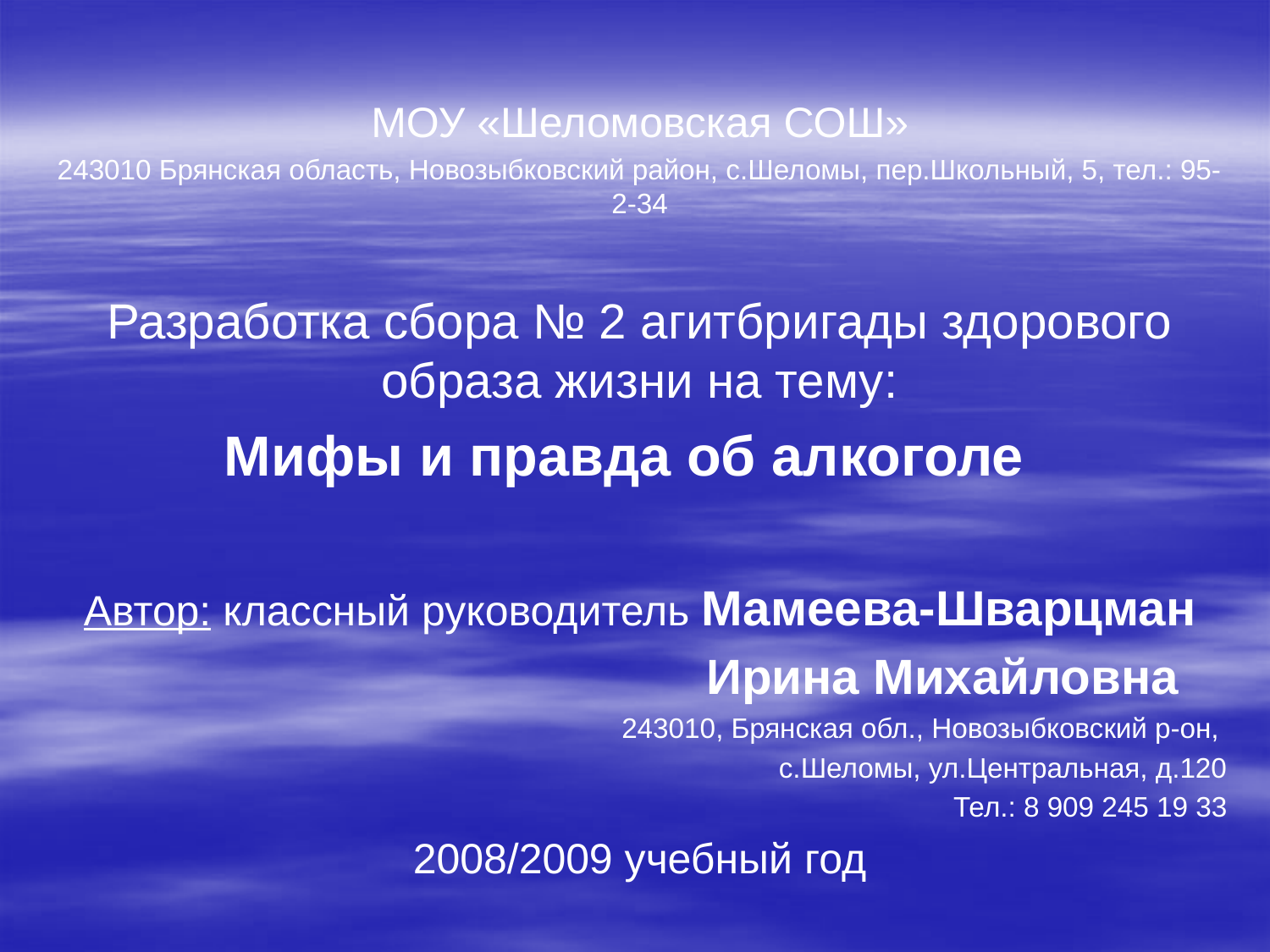

МОУ «Шеломовская СОШ»
243010 Брянская область, Новозыбковский район, с.Шеломы, пер.Школьный, 5, тел.: 95-2-34

Разработка сбора № 2 агитбригады здорового образа жизни на тему:
Мифы и правда об алкоголе

Автор: классный руководитель Мамеева-Шварцман
                                            Ирина Михайловна
243010, Брянская обл., Новозыбковский р-он,
с.Шеломы, ул.Центральная, д.120
Тел.: 8 909 245 19 33
2008/2009 учебный год